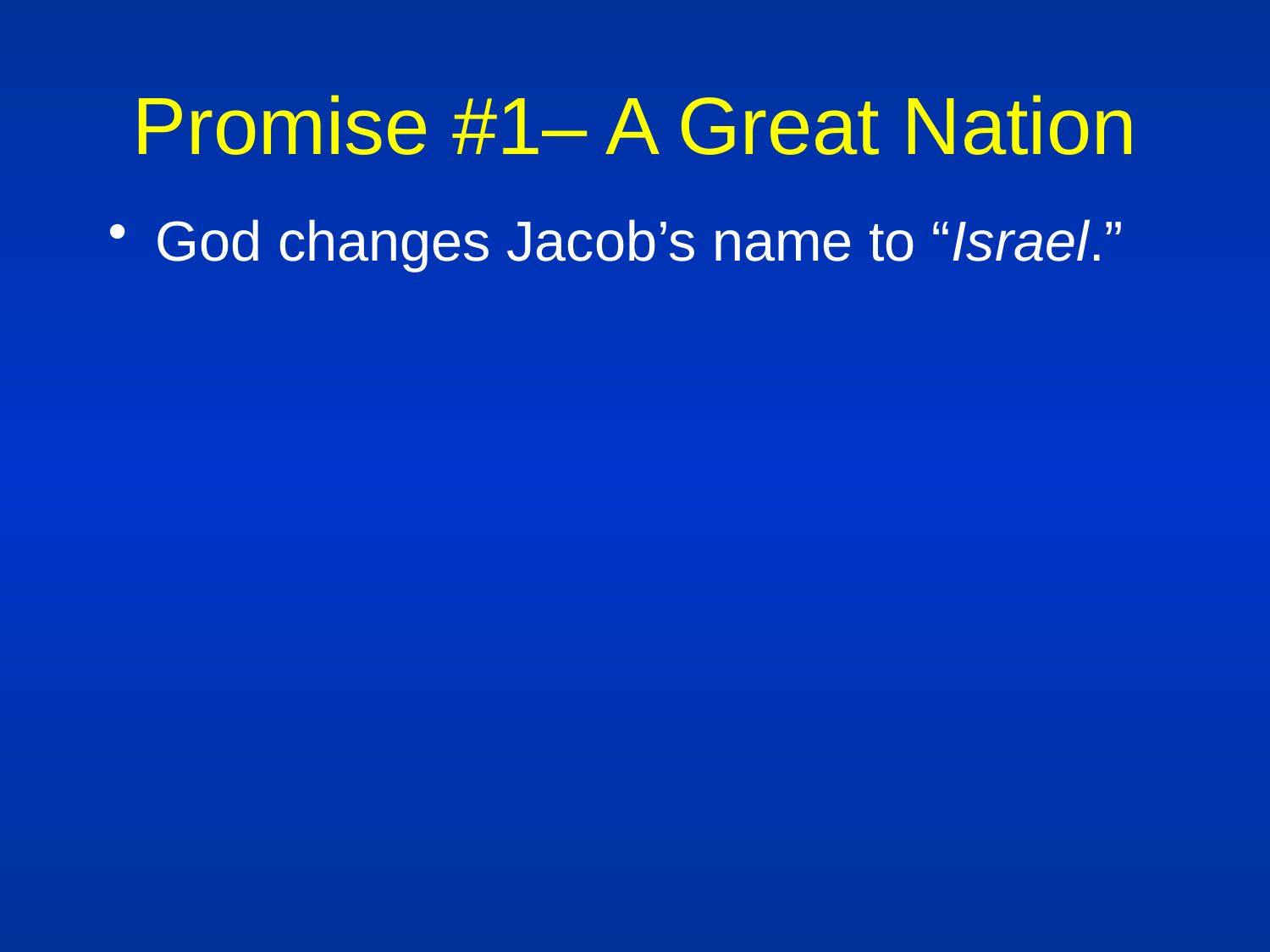

# Promise #1– A Great Nation
God changes Jacob’s name to “Israel.”